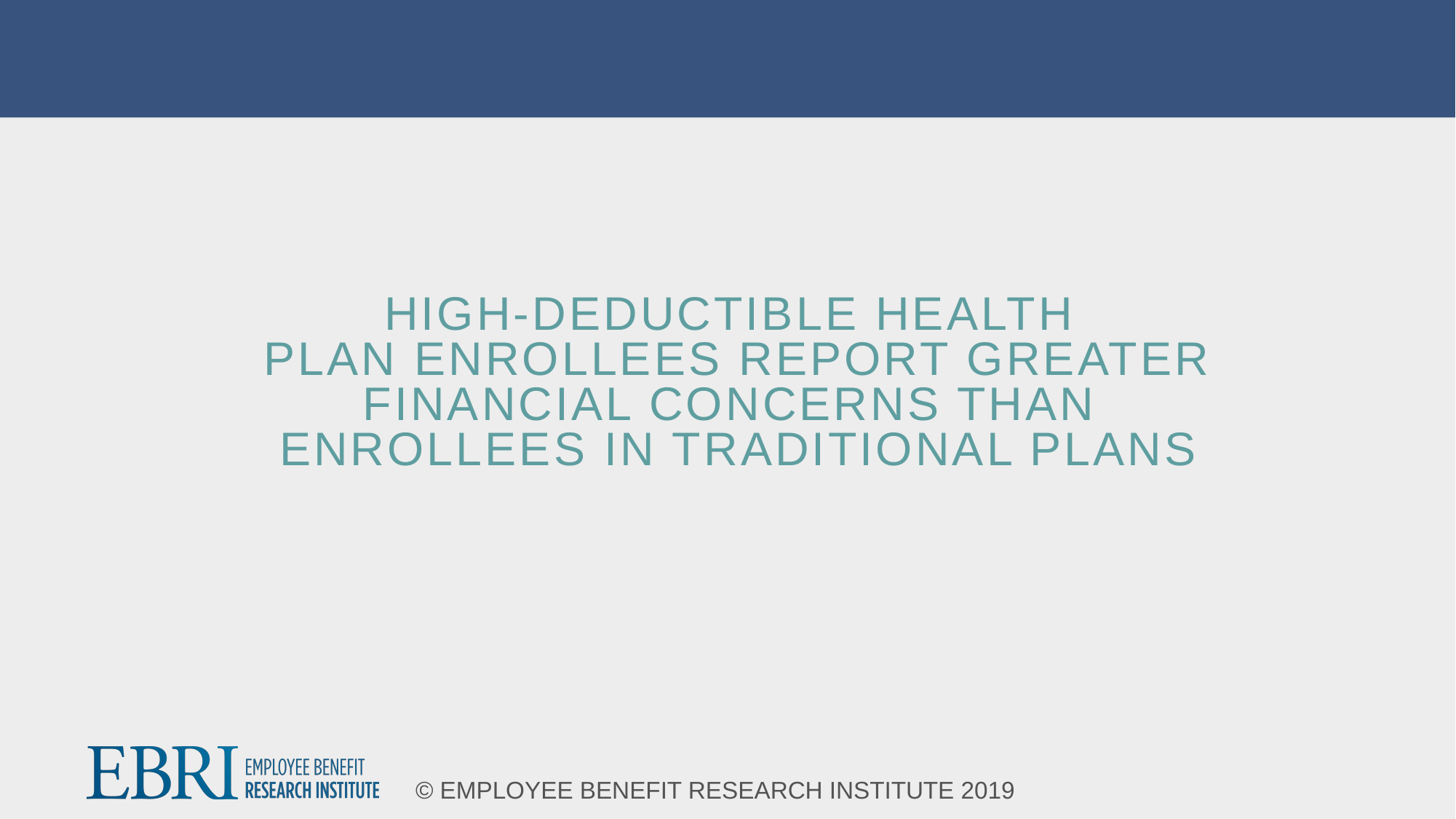

# High-Deductible Health Plan Enrollees Report Greater Financial Concerns Than Enrollees in Traditional Plans

© Employee Benefit Research Institute 2019